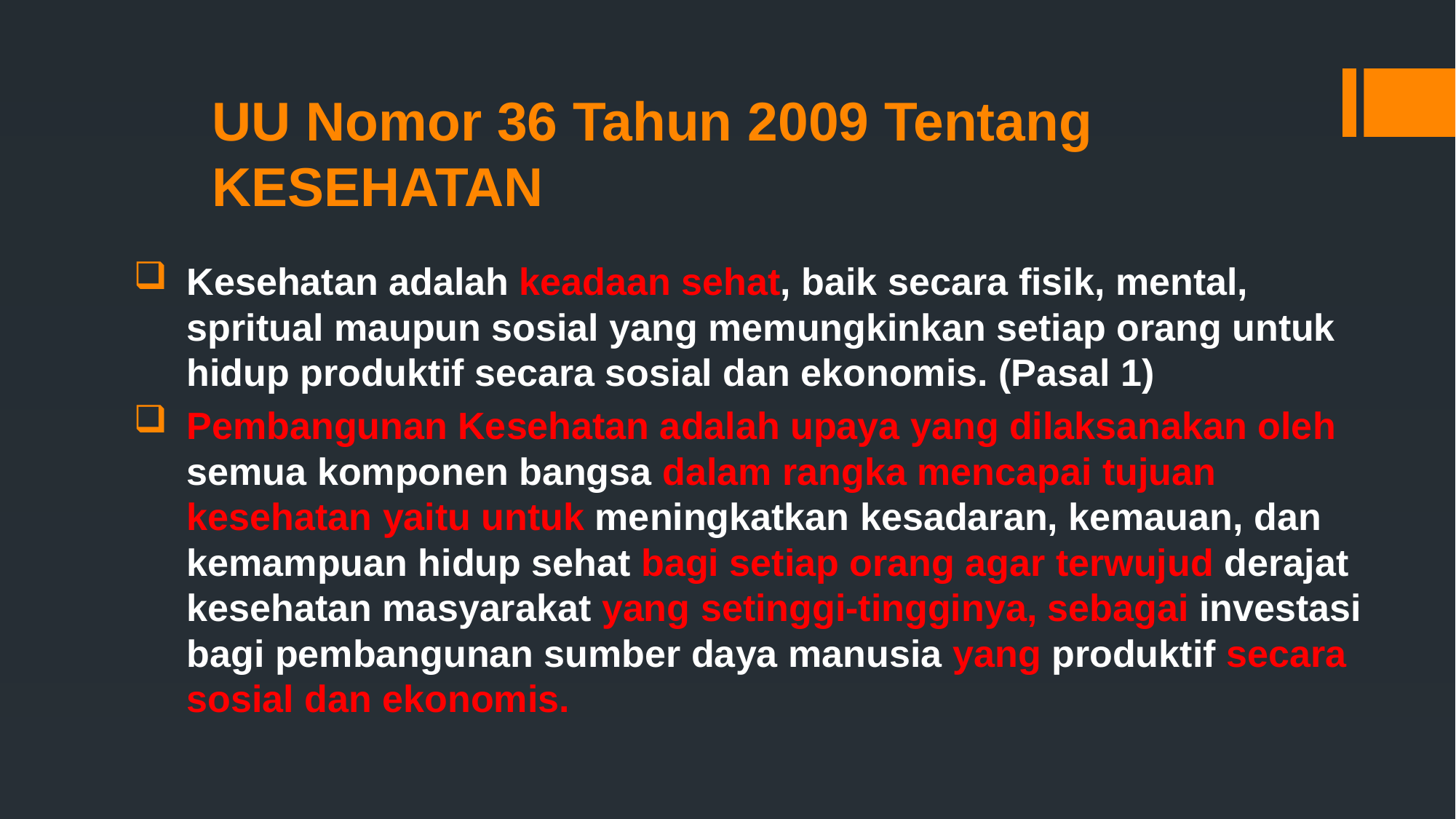

# UU Nomor 36 Tahun 2009 Tentang KESEHATAN
Kesehatan adalah keadaan sehat, baik secara fisik, mental, spritual maupun sosial yang memungkinkan setiap orang untuk hidup produktif secara sosial dan ekonomis. (Pasal 1)
Pembangunan Kesehatan adalah upaya yang dilaksanakan oleh semua komponen bangsa dalam rangka mencapai tujuan kesehatan yaitu untuk meningkatkan kesadaran, kemauan, dan kemampuan hidup sehat bagi setiap orang agar terwujud derajat kesehatan masyarakat yang setinggi-tingginya, sebagai investasi bagi pembangunan sumber daya manusia yang produktif secara sosial dan ekonomis.